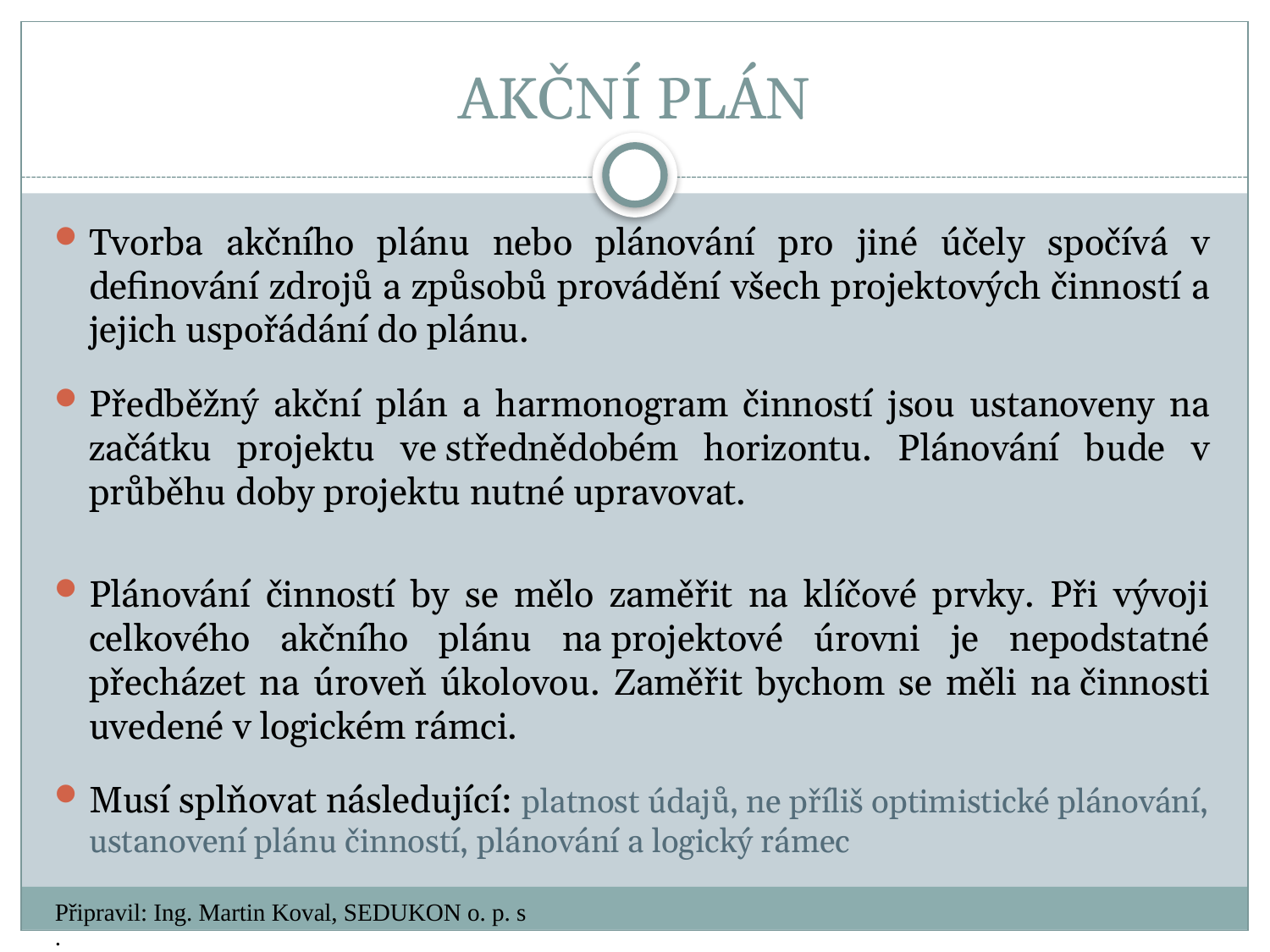

# AKČNÍ PLÁN
Tvorba akčního plánu nebo plánování pro jiné účely spočívá v definování zdrojů a způsobů provádění všech projektových činností a jejich uspořádání do plánu.

Předběžný akční plán a harmonogram činností jsou ustanoveny na začátku projektu ve střednědobém horizontu. Plánování bude v průběhu doby projektu nutné upravovat.

Plánování činností by se mělo zaměřit na klíčové prvky. Při vývoji celkového akčního plánu na projektové úrovni je nepodstatné přecházet na úroveň úkolovou. Zaměřit bychom se měli na činnosti uvedené v logickém rámci.

Musí splňovat následující: platnost údajů, ne příliš optimistické plánování, ustanovení plánu činností, plánování a logický rámec

Připravil: Ing. Martin Koval, SEDUKON o. p. s.